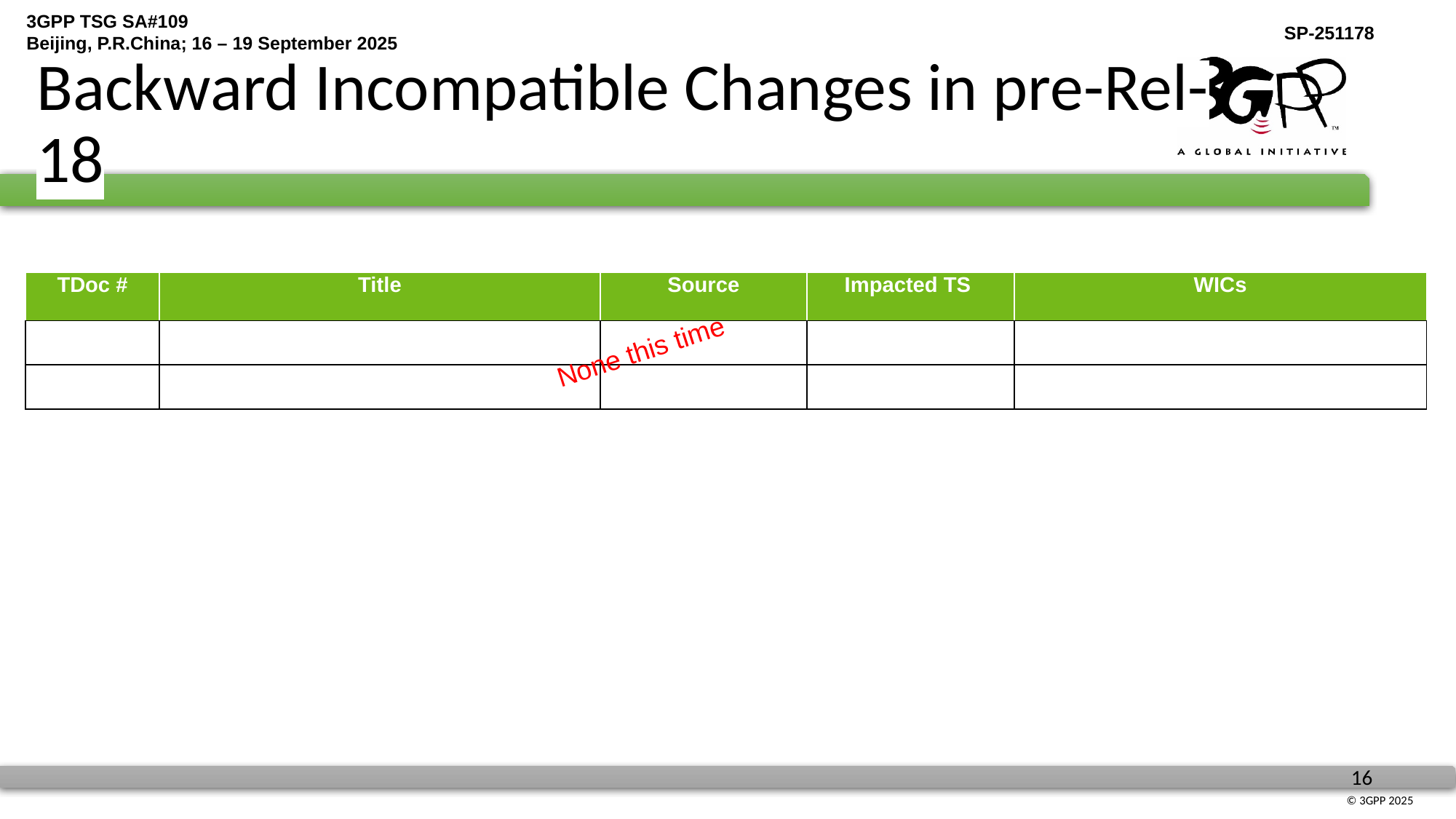

# Backward Incompatible Changes in pre-Rel-18
| TDoc # | Title | Source | Impacted TS | WICs |
| --- | --- | --- | --- | --- |
|  |  |  |  |  |
|  |  |  |  |  |
None this time